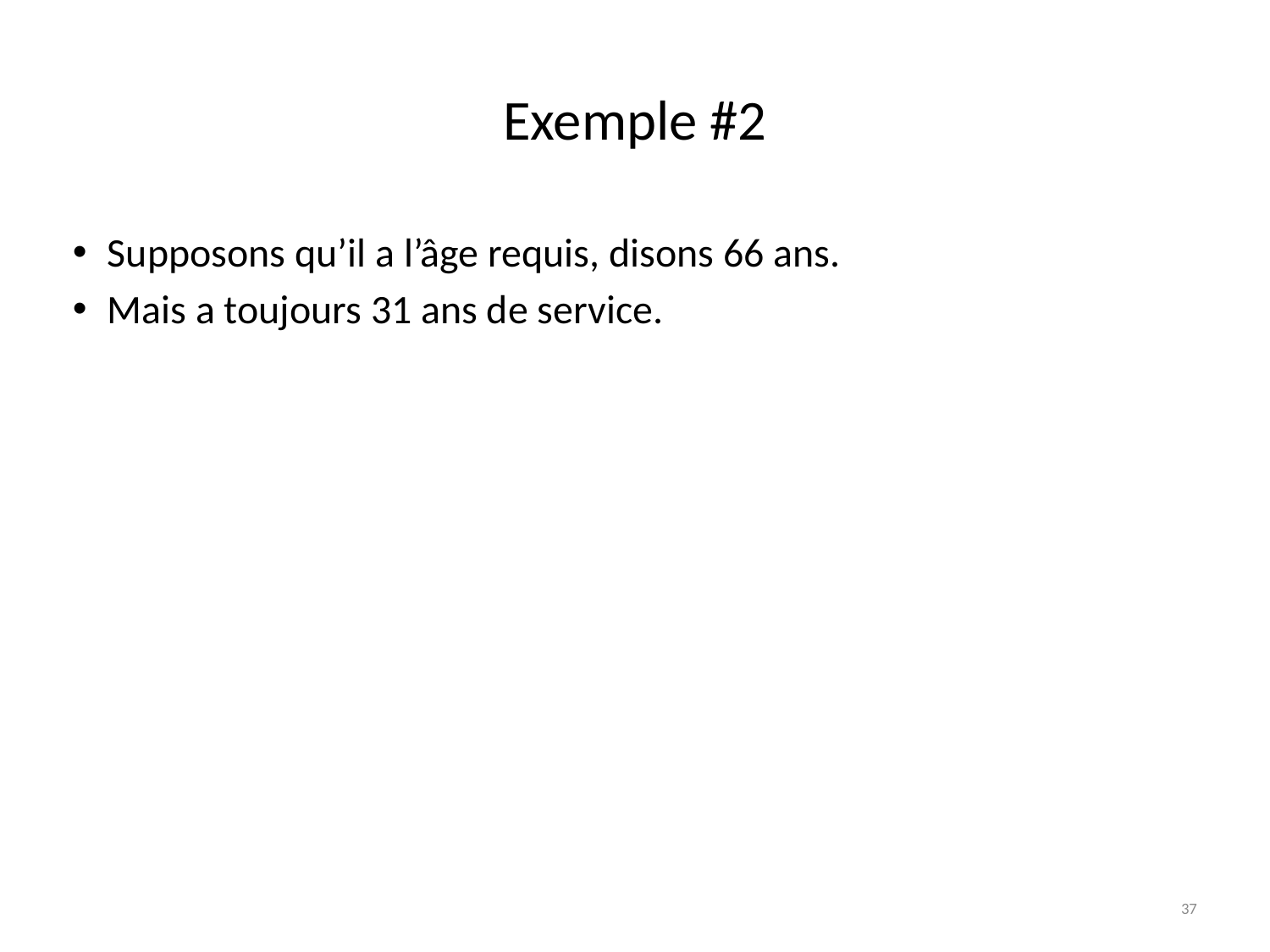

# Exemple #2
Supposons qu’il a l’âge requis, disons 66 ans.
Mais a toujours 31 ans de service.
37